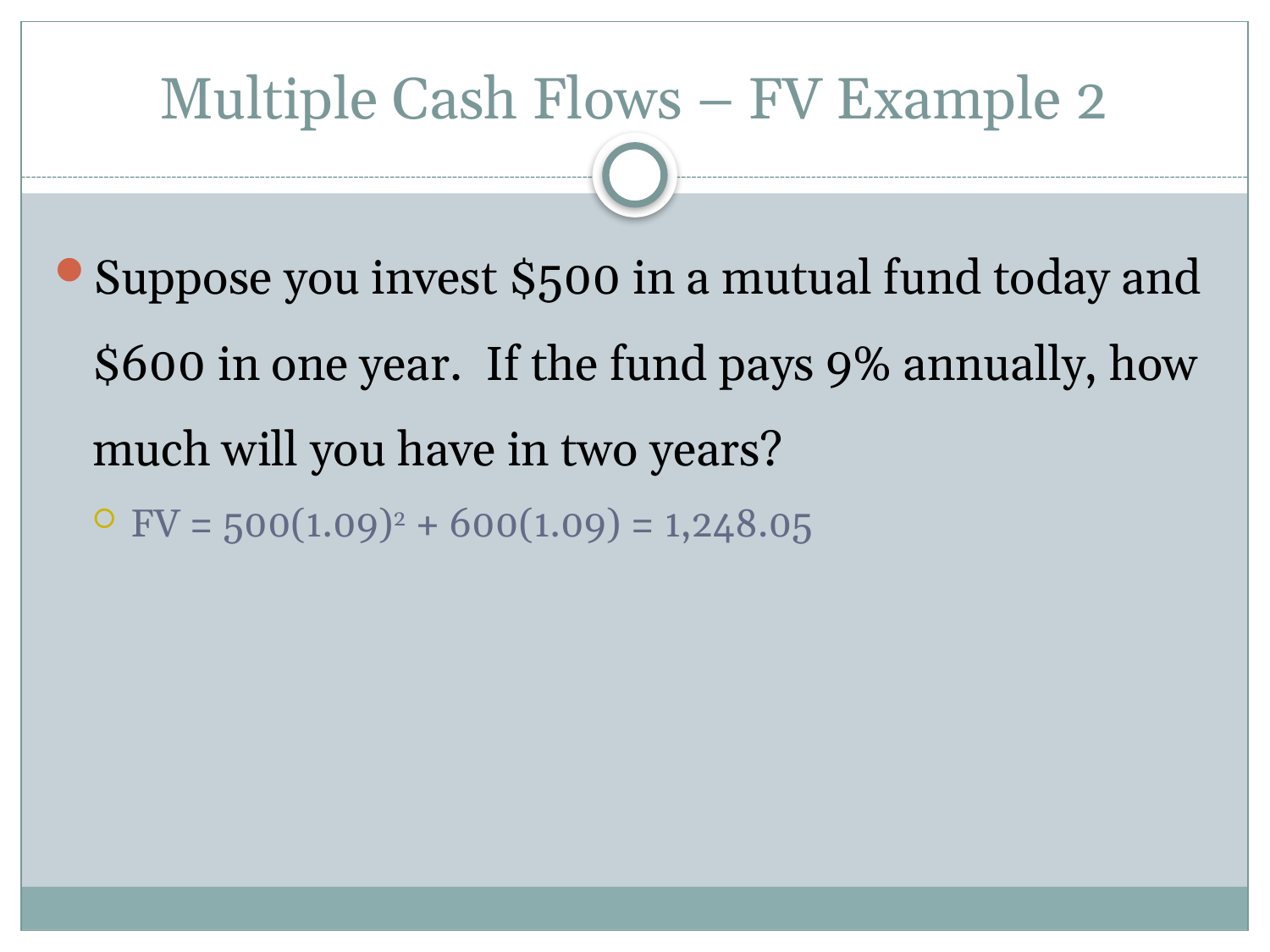

# Multiple Cash Flows – FV Example 2
Suppose you invest $500 in a mutual fund today and $600 in one year.  If the fund pays 9% annually, how much will you have in two years?
FV = 500(1.09)2 + 600(1.09) = 1,248.05